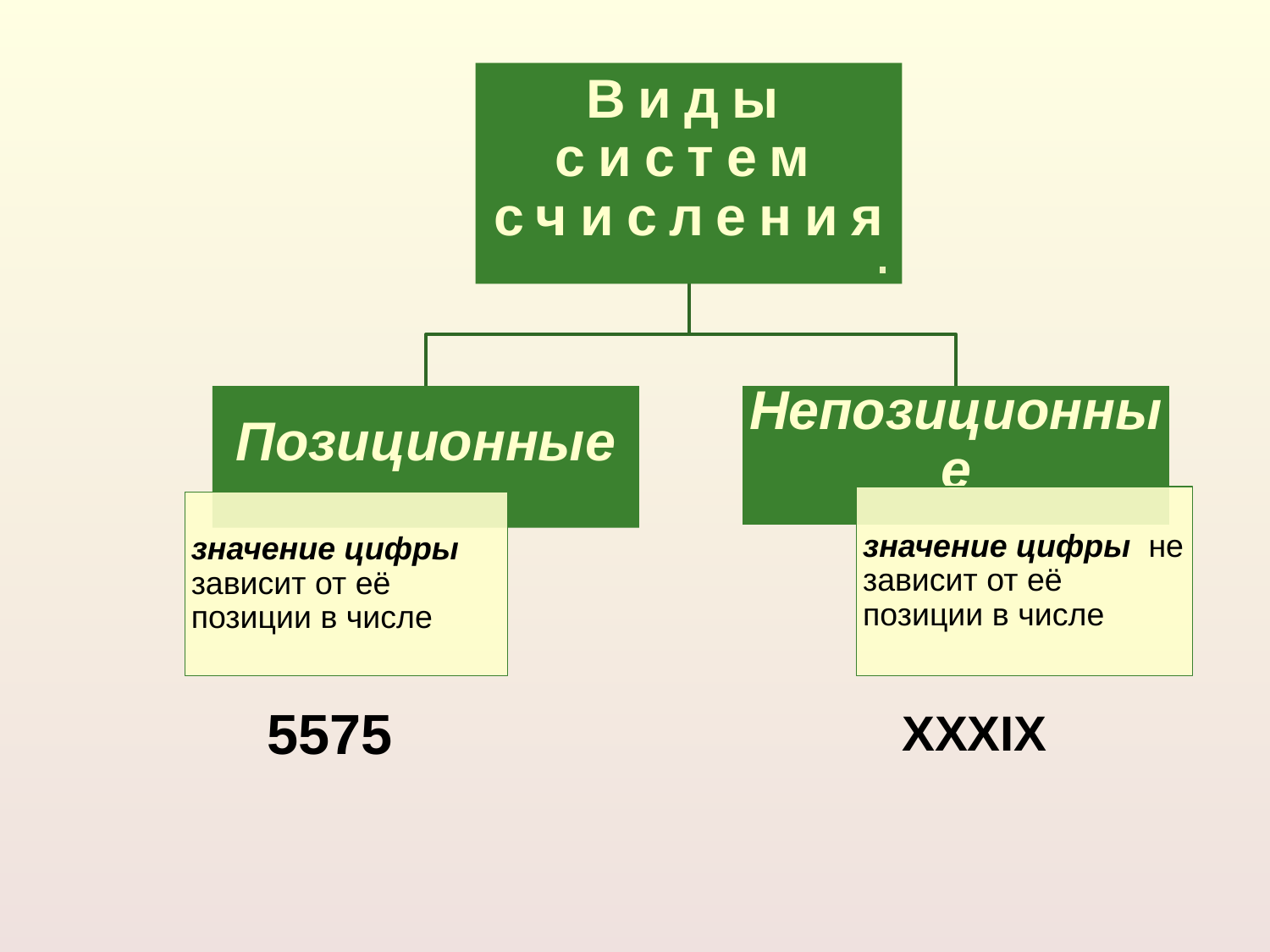

Виды систем счисления

Позиционные
значение цифры  зависит от её позиции в числе
Непозиционные
значение цифры  не зависит от её позиции в числе
5575
XXXIX